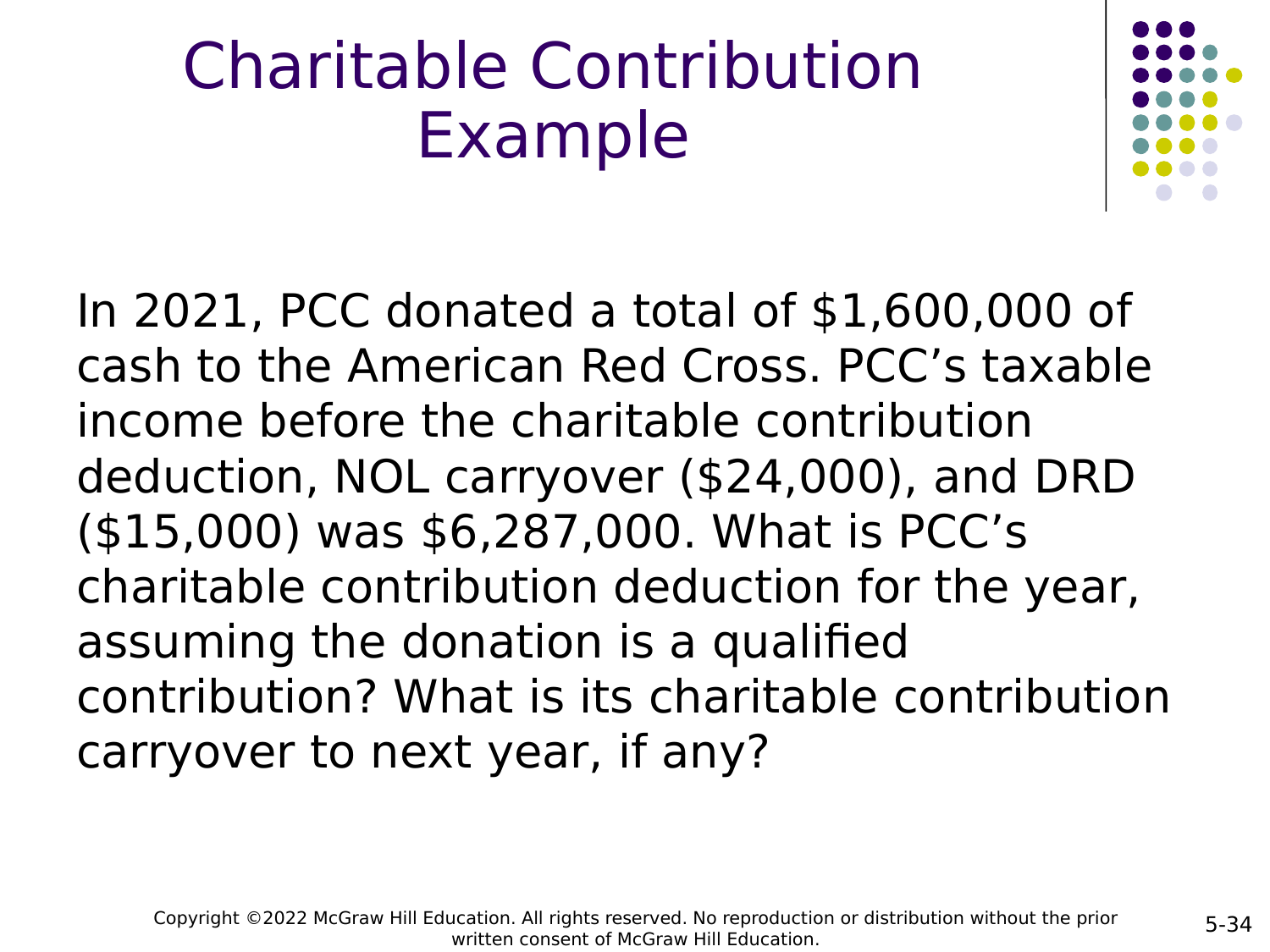

# Charitable Contribution Example
In 2021, PCC donated a total of $1,600,000 of cash to the American Red Cross. PCC’s taxable income before the charitable contribution deduction, NOL carryover ($24,000), and DRD ($15,000) was $6,287,000. What is PCC’s charitable contribution deduction for the year, assuming the donation is a qualified contribution? What is its charitable contribution carryover to next year, if any?
5-34